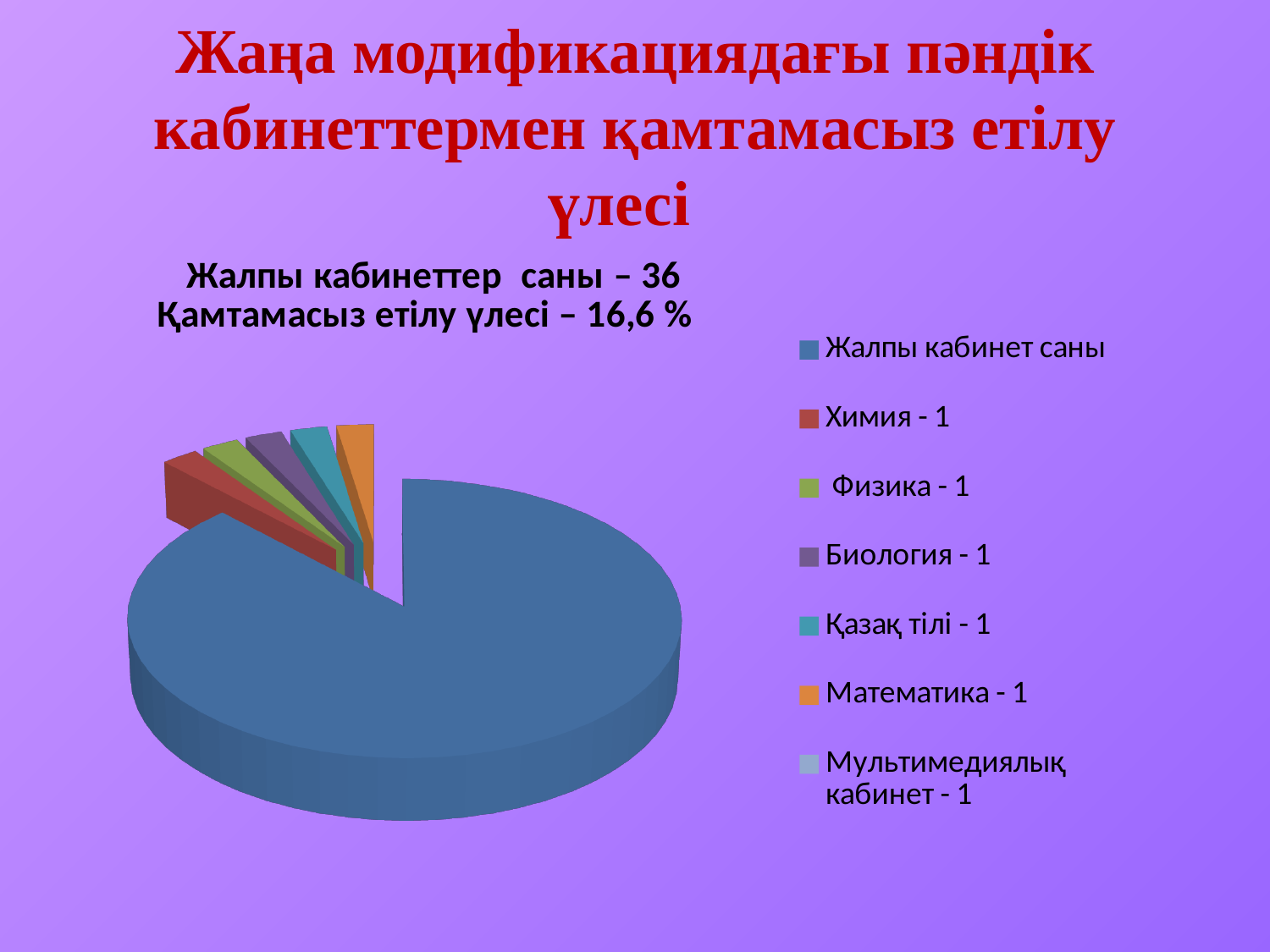

# Жаңа модификациядағы пәндік кабинеттермен қамтамасыз етілу үлесі

[unsupported chart]